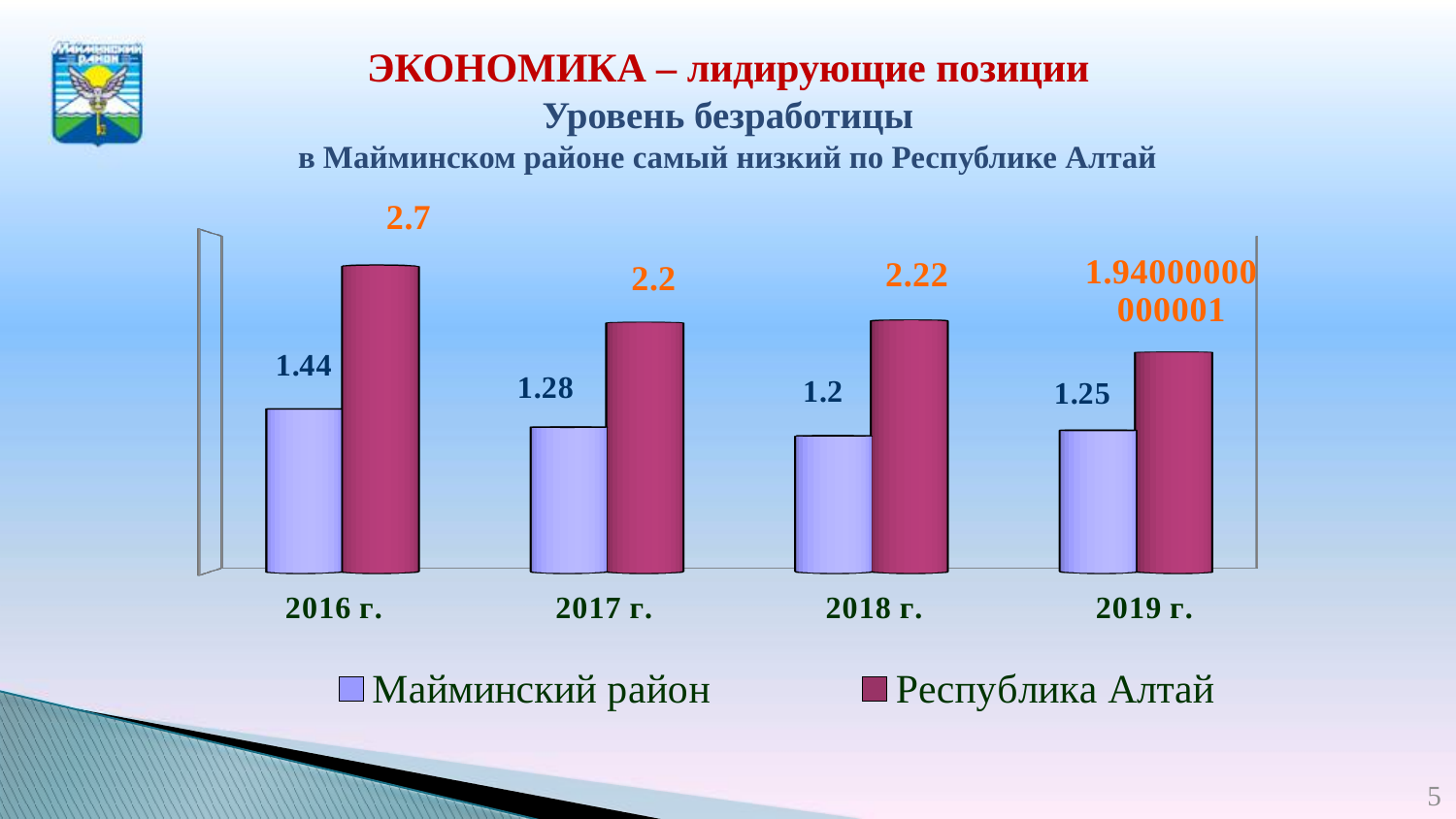

# ЭКОНОМИКА – лидирующие позиции Уровень безработицы в Майминском районе самый низкий по Республике Алтай

[unsupported chart]

5